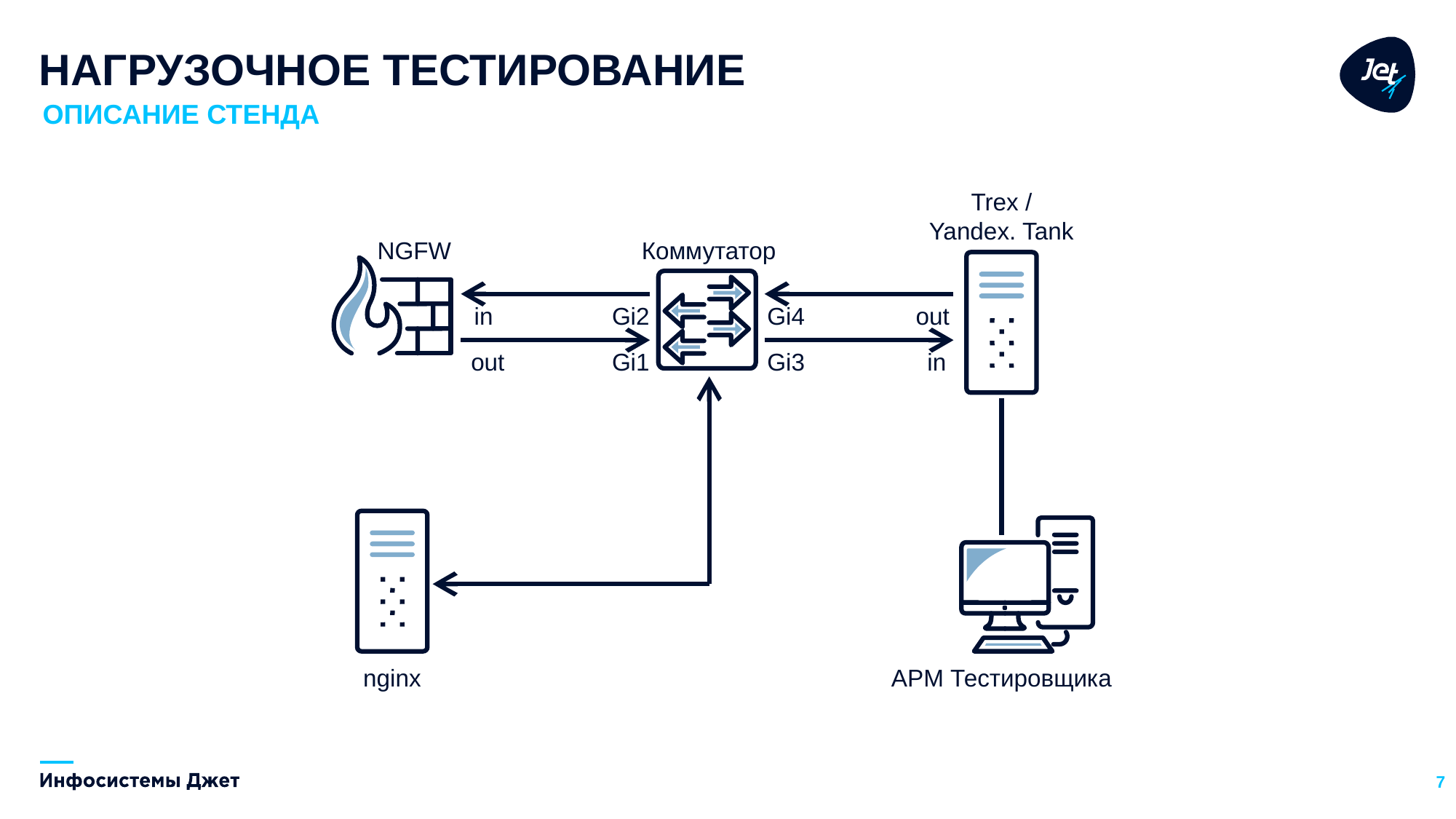

# Нагрузочное тестирование
ОПИСАНИЕ СТЕНДА
Trex /
Yandex. Tank
NGFW
Коммутатор

in
Gi2
Gi4
out
out
Gi1
Gi3
in

nginx
APM Тестировщика